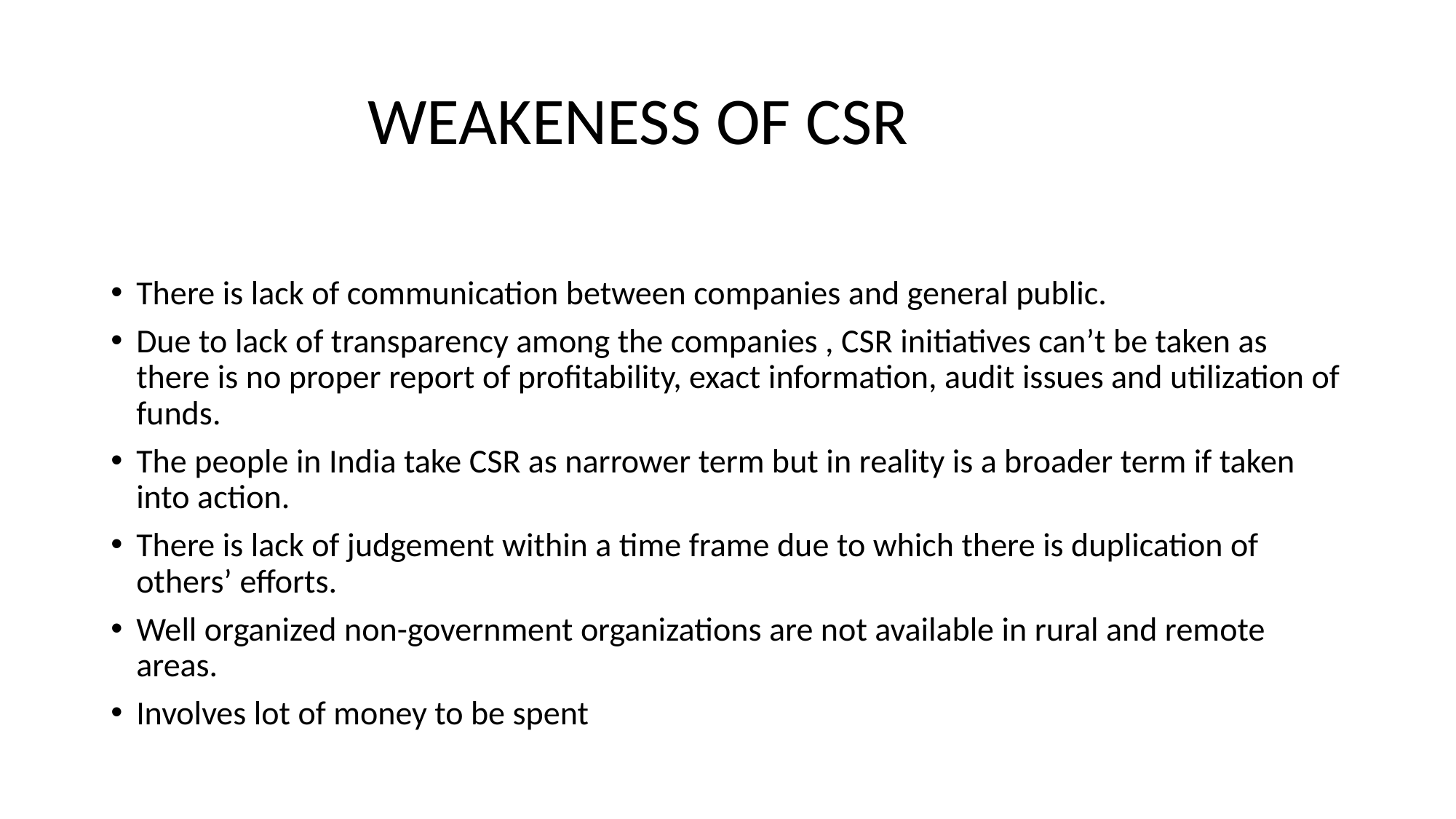

# WEAKENESS OF CSR

There is lack of communication between companies and general public.
Due to lack of transparency among the companies , CSR initiatives can’t be taken as there is no proper report of profitability, exact information, audit issues and utilization of funds.
The people in India take CSR as narrower term but in reality is a broader term if taken into action.
There is lack of judgement within a time frame due to which there is duplication of others’ efforts.
Well organized non-government organizations are not available in rural and remote areas.
Involves lot of money to be spent